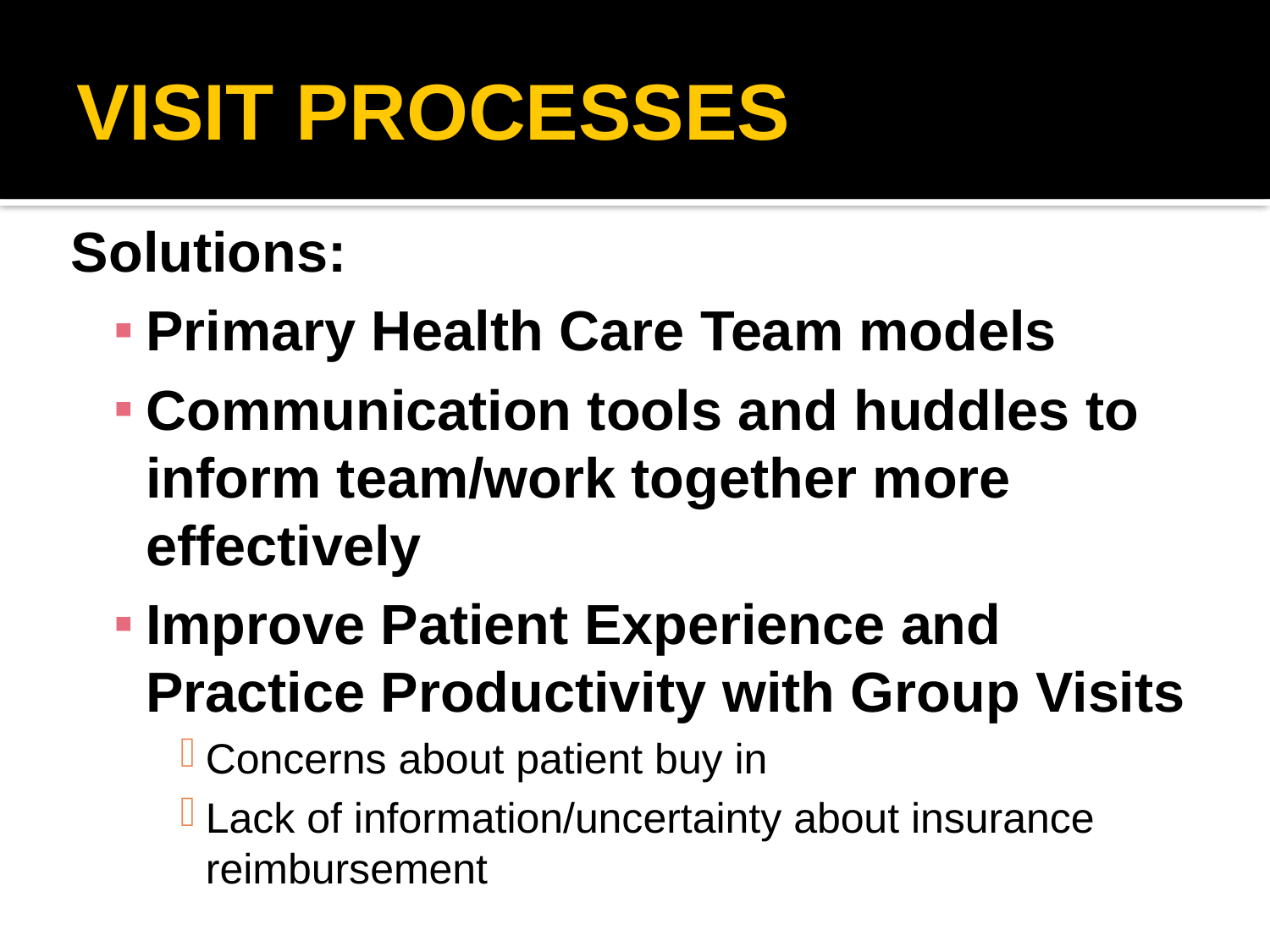

# VISIT PROCESSES
Solutions:
Primary Health Care Team models
Communication tools and huddles to inform team/work together more effectively
Improve Patient Experience and Practice Productivity with Group Visits
Concerns about patient buy in
Lack of information/uncertainty about insurance reimbursement